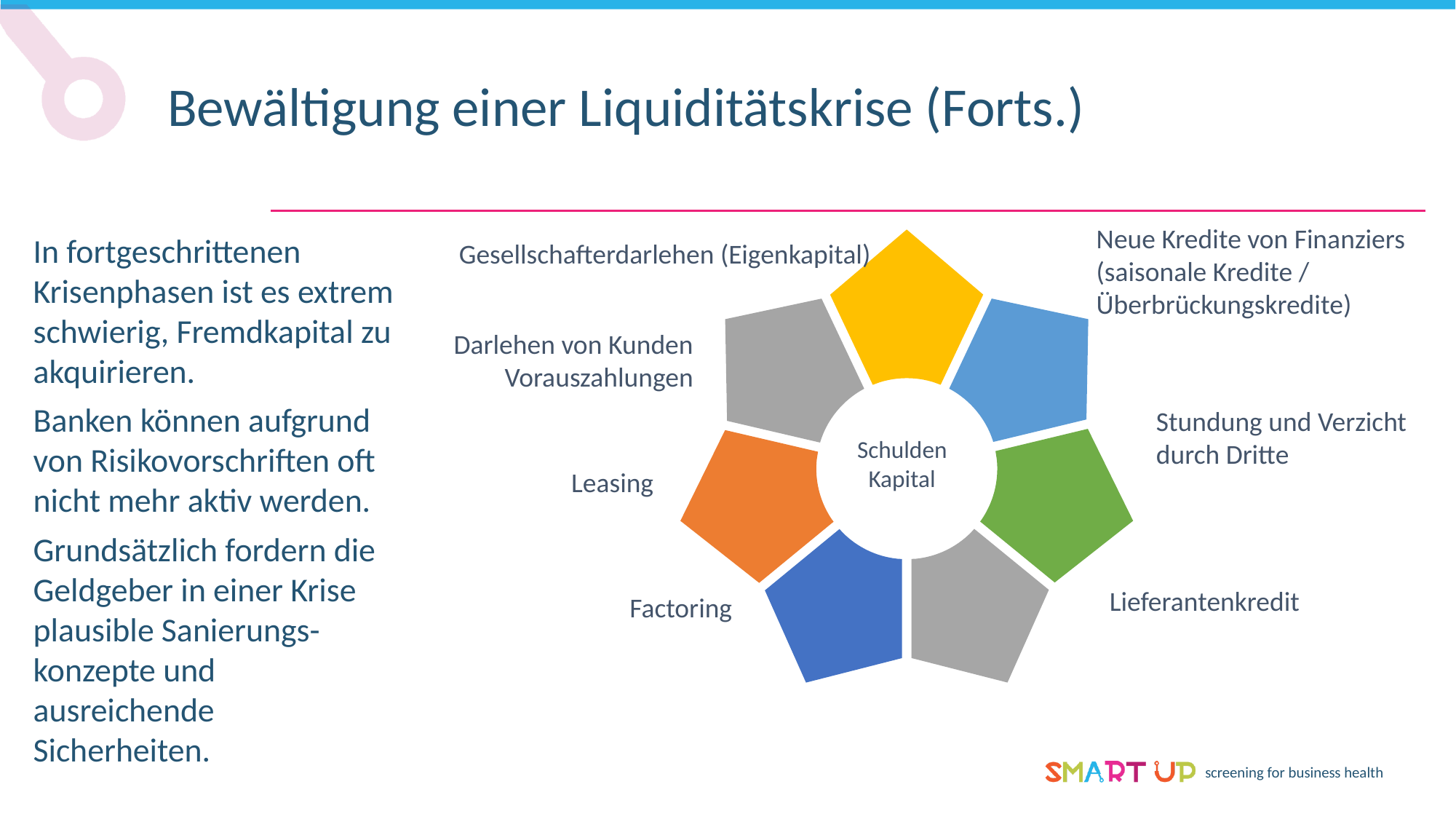

Bewältigung einer Liquiditätskrise (Forts.)
Neue Kredite von Finanziers
(saisonale Kredite /
Überbrückungskredite)
In fortgeschrittenen Krisenphasen ist es extrem schwierig, Fremdkapital zu akquirieren.
Banken können aufgrund von Risikovorschriften oft nicht mehr aktiv werden.
Grundsätzlich fordern die Geldgeber in einer Krise plausible Sanierungs-konzepte und ausreichende Sicherheiten.

Gesellschafterdarlehen (Eigenkapital)

Darlehen von Kunden
Vorauszahlungen
Stundung und Verzicht
durch Dritte
Schulden
Kapital

Leasing

Lieferantenkredit
Factoring